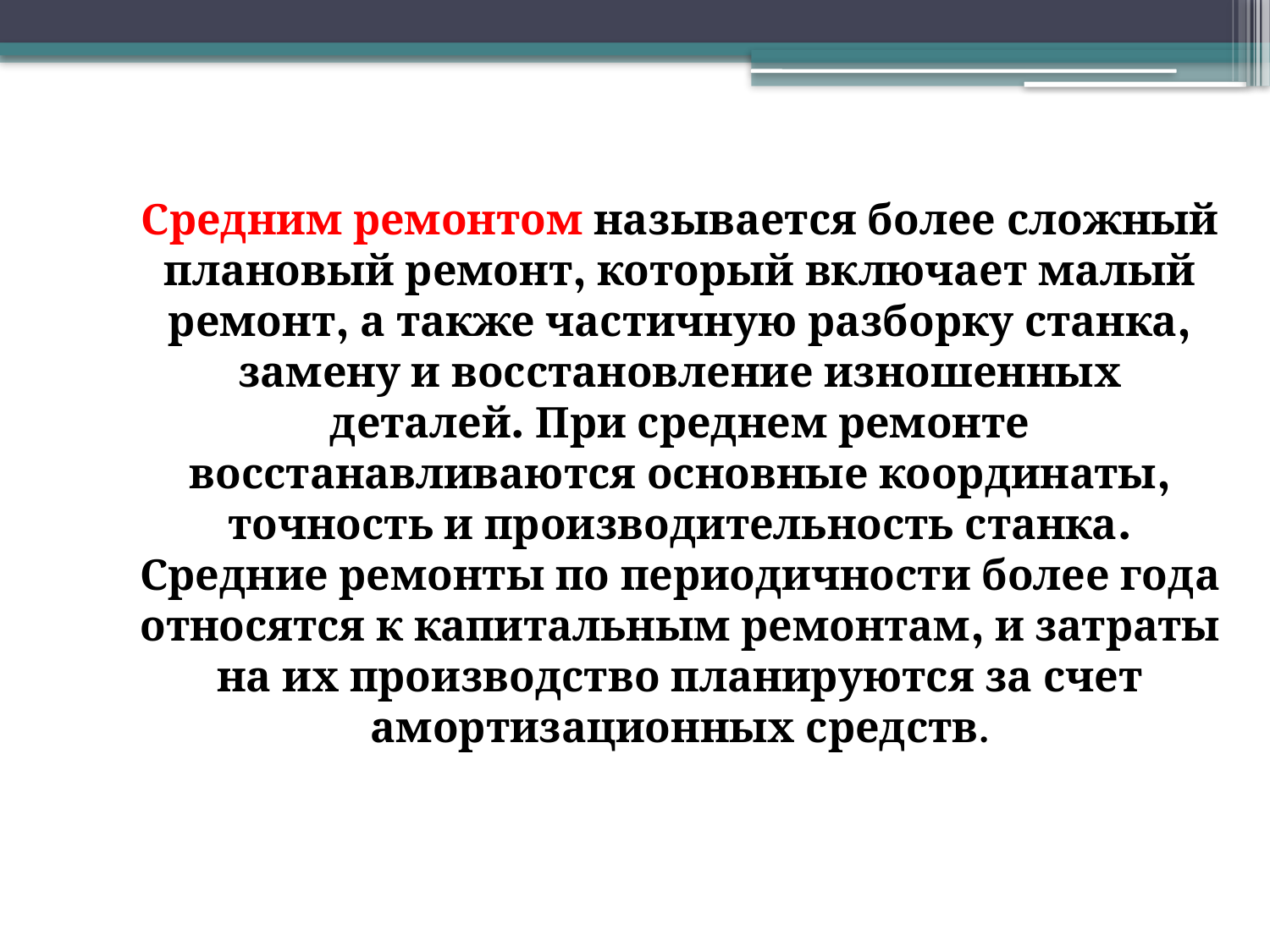

Средним ремонтом называется более сложный плановый ремонт, который включает малый ремонт, а также частичную разборку станка, замену и восстановление изношенных деталей. При среднем ремонте восстанавливаются основные координаты, точность и производительность станка. Средние ремонты по периодичности более года относятся к капитальным ремонтам, и затраты на их производство планируются за счет амортизационных средств.